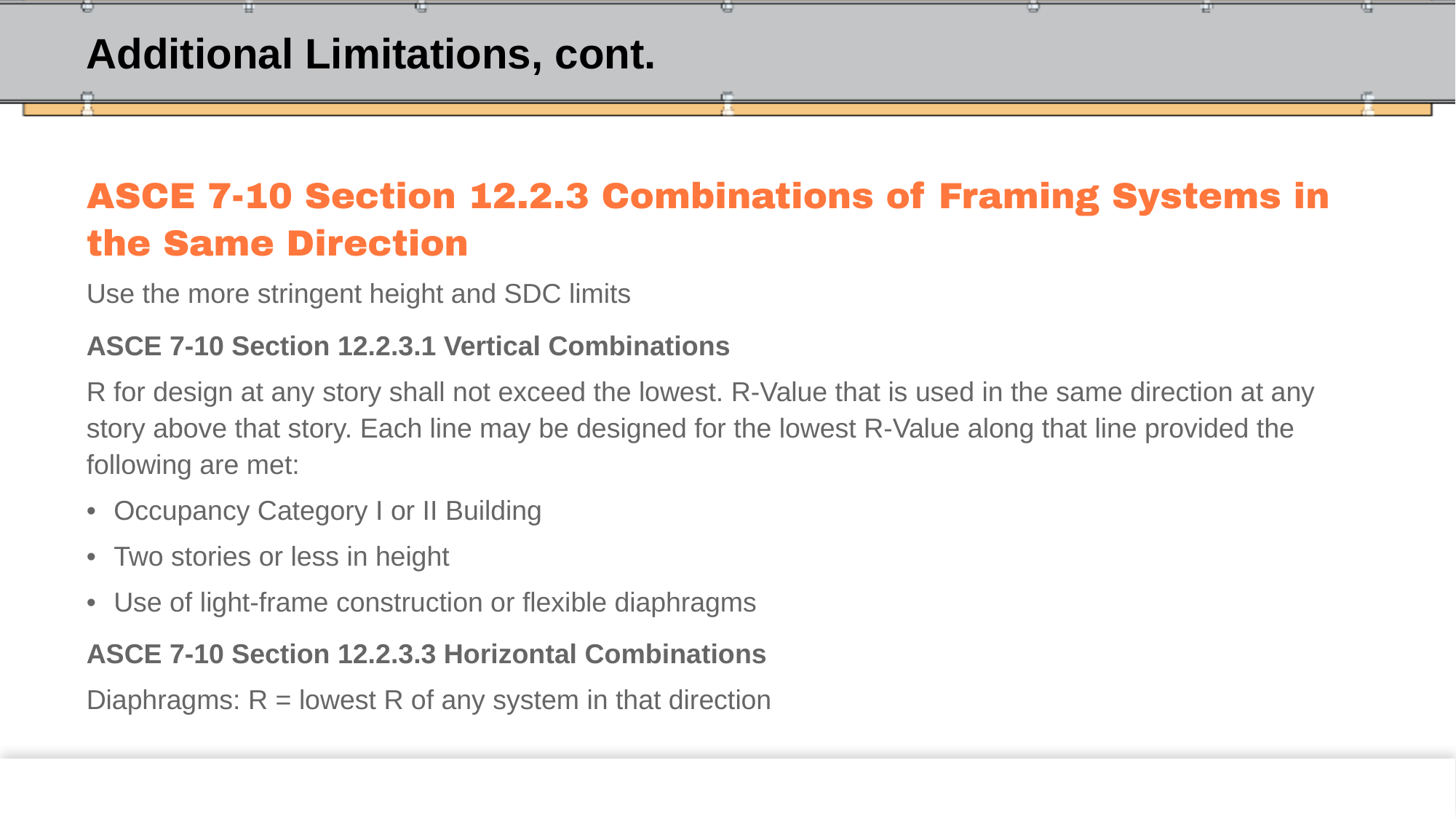

# Additional Limitations, cont.
ASCE 7-10 Section 12.2.3 Combinations of Framing Systems in the Same Direction
Use the more stringent height and SDC limits
ASCE 7-10 Section 12.2.3.1 Vertical Combinations
R for design at any story shall not exceed the lowest. R-Value that is used in the same direction at any story above that story. Each line may be designed for the lowest R-Value along that line provided the following are met:
Occupancy Category I or II Building
Two stories or less in height
Use of light-frame construction or flexible diaphragms
ASCE 7-10 Section 12.2.3.3 Horizontal Combinations
Diaphragms: R = lowest R of any system in that direction